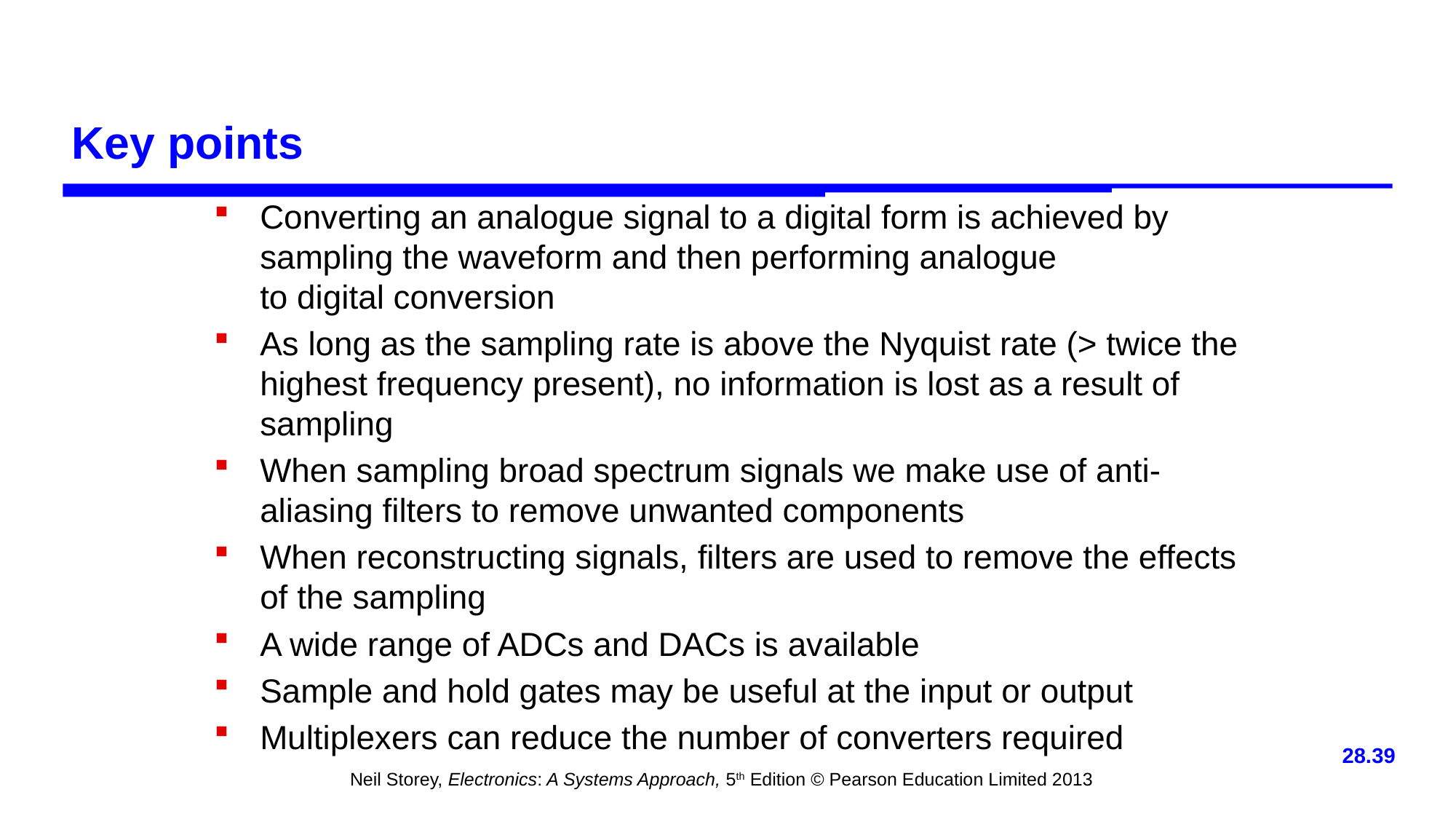

# Key points
Converting an analogue signal to a digital form is achieved by sampling the waveform and then performing analogue
to digital conversion
As long as the sampling rate is above the Nyquist rate (> twice the highest frequency present), no information is lost as a result of sampling
When sampling broad spectrum signals we make use of anti-aliasing filters to remove unwanted components
When reconstructing signals, filters are used to remove the effects of the sampling
A wide range of ADCs and DACs is available
Sample and hold gates may be useful at the input or output
Multiplexers can reduce the number of converters required